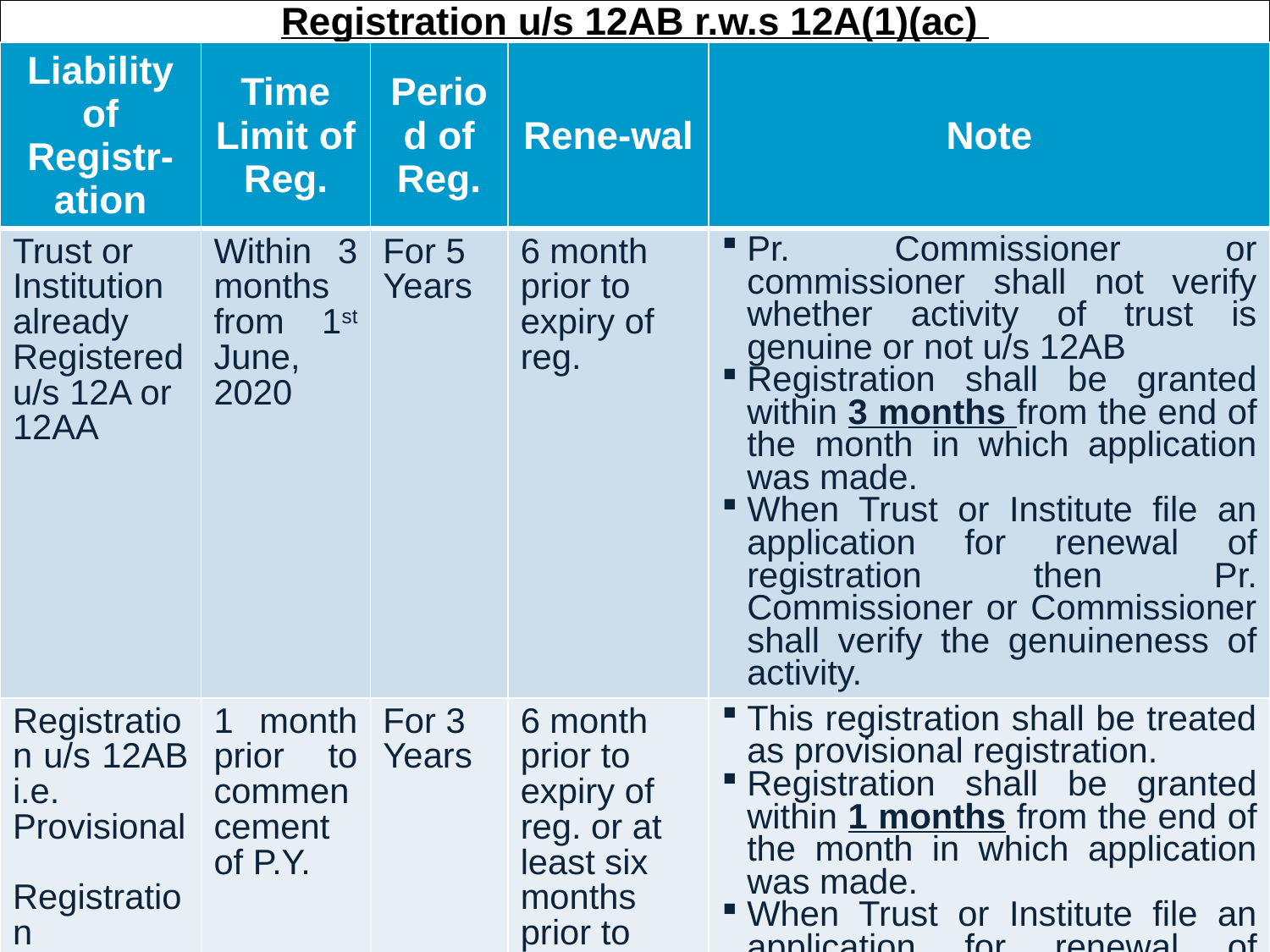

| Registration u/s 12AB r.w.s 12A(1)(ac) |
| --- |
| Liability of Registr-ation | Time Limit of Reg. | Period of Reg. | Rene-wal | Note |
| --- | --- | --- | --- | --- |
| Trust or Institution already Registered u/s 12A or 12AA | Within 3 months from 1st June, 2020 | For 5 Years | 6 month prior to expiry of reg. | Pr. Commissioner or commissioner shall not verify whether activity of trust is genuine or not u/s 12AB Registration shall be granted within 3 months from the end of the month in which application was made. When Trust or Institute file an application for renewal of registration then Pr. Commissioner or Commissioner shall verify the genuineness of activity. |
| Registration u/s 12AB i.e. Provisional Registration | 1 month prior to commencement of P.Y. | For 3 Years | 6 month prior to expiry of reg. or at least six months prior to commencement of activity. | This registration shall be treated as provisional registration. Registration shall be granted within 1 months from the end of the month in which application was made. When Trust or Institute file an application for renewal of registration then Pr. Commissioner or Commissioner shall verify the genuineness of activity. |
198